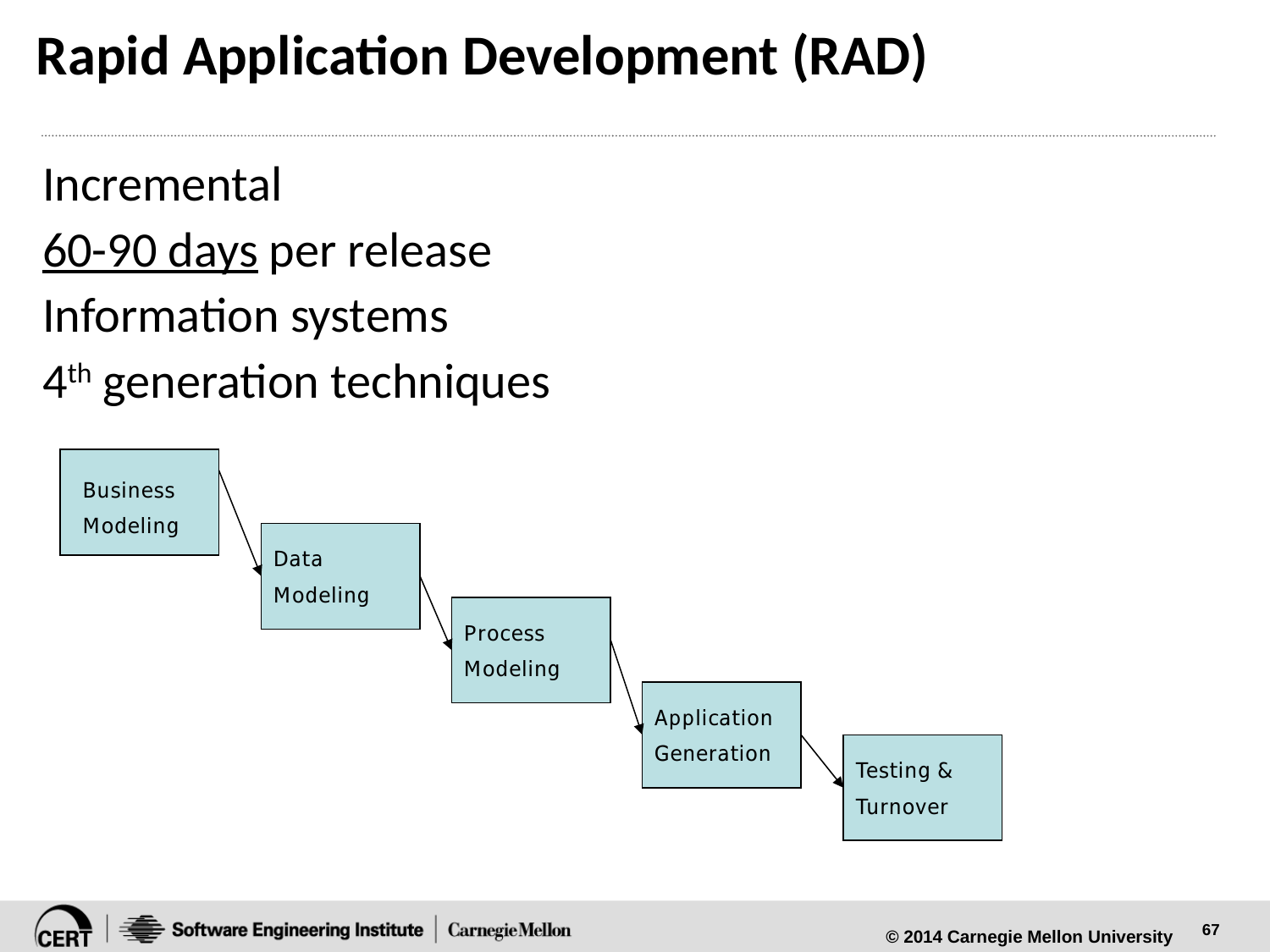

# Rapid Application Development (RAD)
Incremental
60-90 days per release
Information systems
4th generation techniques

Business
Modeling

Data
Modeling

Process
Modeling

Application
Generation

Testing &
Turnover